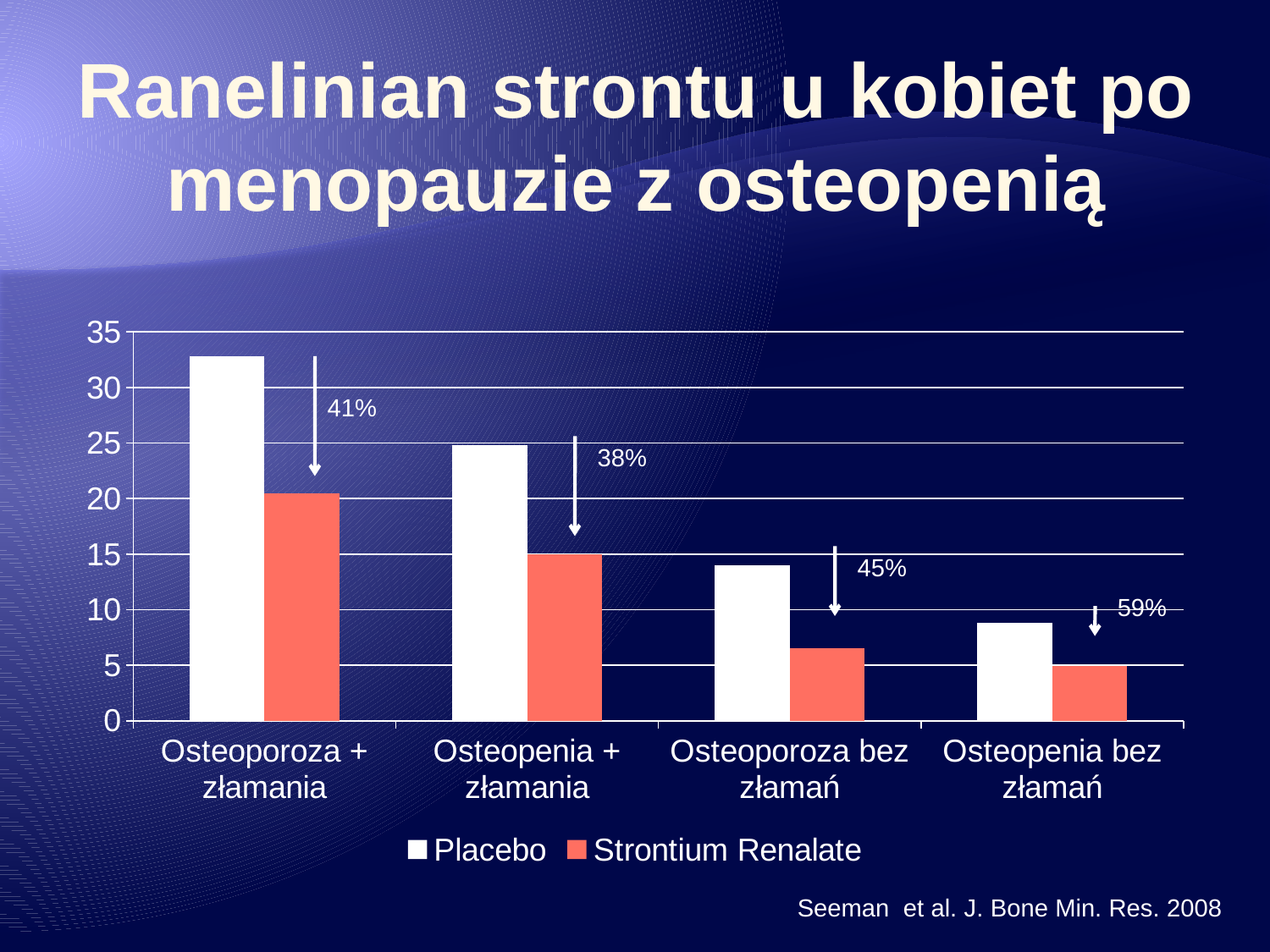

# Ranelinian strontu u kobiet po menopauzie z osteopenią

### Chart

| Category | Placebo | Strontium Renalate |
|---|---|---|
| Osteoporoza + złamania | 32.800000000000004 | 20.5 |
| Osteopenia + złamania | 24.8 | 15.0 |
| Osteoporoza bez złamań | 14.0 | 6.5 |
| Osteopenia bez złamań | 8.8 | 4.9 |
41%
38%
45%
59%
Seeman  et al. J. Bone Min. Res. 2008